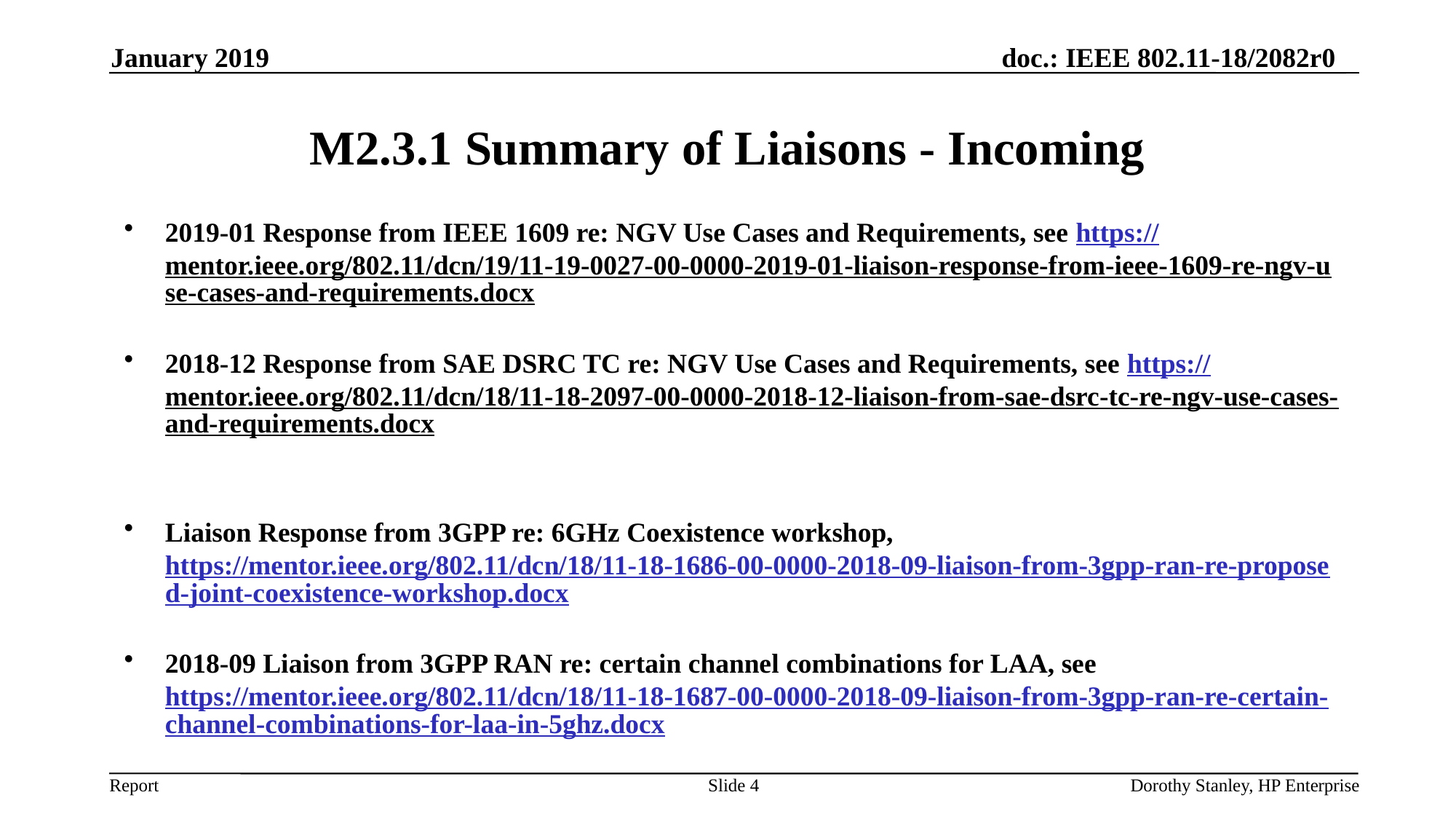

January 2019
# M2.3.1 Summary of Liaisons - Incoming
2019-01 Response from IEEE 1609 re: NGV Use Cases and Requirements, see https://mentor.ieee.org/802.11/dcn/19/11-19-0027-00-0000-2019-01-liaison-response-from-ieee-1609-re-ngv-use-cases-and-requirements.docx
2018-12 Response from SAE DSRC TC re: NGV Use Cases and Requirements, see https://mentor.ieee.org/802.11/dcn/18/11-18-2097-00-0000-2018-12-liaison-from-sae-dsrc-tc-re-ngv-use-cases-and-requirements.docx

Liaison Response from 3GPP re: 6GHz Coexistence workshop, https://mentor.ieee.org/802.11/dcn/18/11-18-1686-00-0000-2018-09-liaison-from-3gpp-ran-re-proposed-joint-coexistence-workshop.docx
2018-09 Liaison from 3GPP RAN re: certain channel combinations for LAA, see https://mentor.ieee.org/802.11/dcn/18/11-18-1687-00-0000-2018-09-liaison-from-3gpp-ran-re-certain-channel-combinations-for-laa-in-5ghz.docx
Slide 4
Dorothy Stanley, HP Enterprise